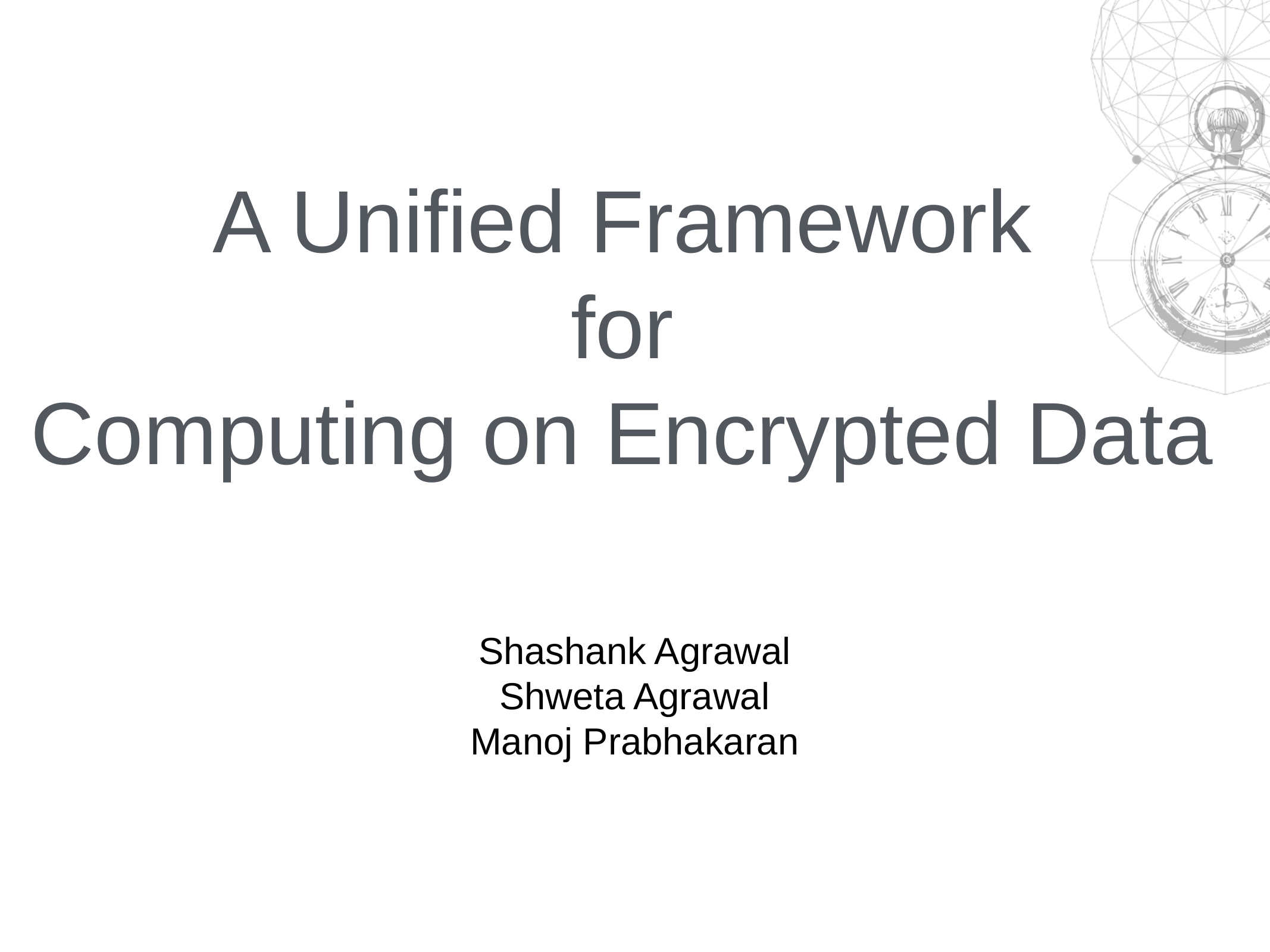

# A Unified Framework for Computing on Encrypted Data
Shashank Agrawal
Shweta Agrawal
Manoj Prabhakaran